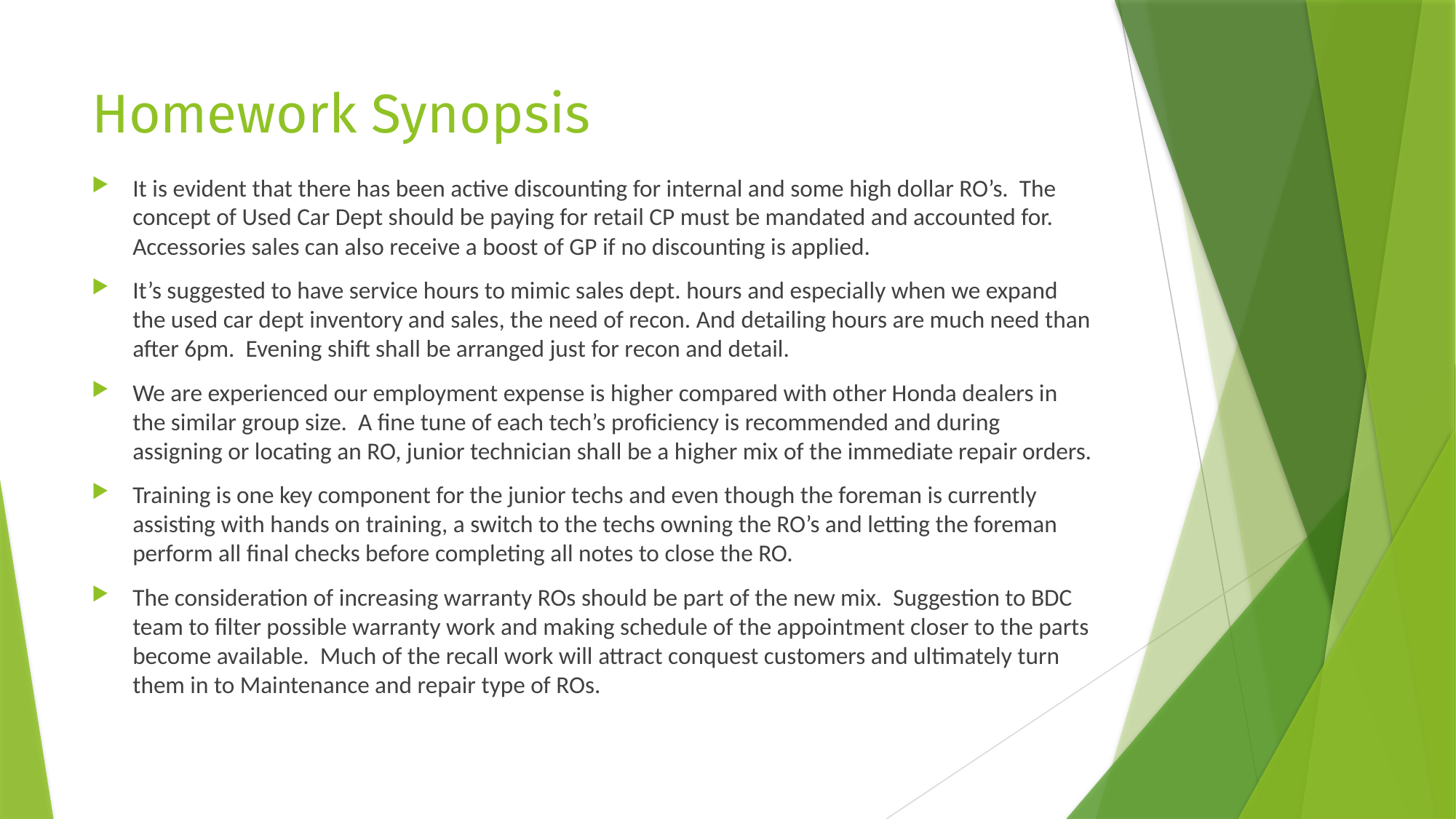

# Homework Synopsis
It is evident that there has been active discounting for internal and some high dollar RO’s.  The concept of Used Car Dept should be paying for retail CP must be mandated and accounted for.   Accessories sales can also receive a boost of GP if no discounting is applied.
It’s suggested to have service hours to mimic sales dept. hours and especially when we expand the used car dept inventory and sales, the need of recon. And detailing hours are much need than after 6pm.  Evening shift shall be arranged just for recon and detail.
We are experienced our employment expense is higher compared with other Honda dealers in the similar group size.  A fine tune of each tech’s proficiency is recommended and during assigning or locating an RO, junior technician shall be a higher mix of the immediate repair orders.
Training is one key component for the junior techs and even though the foreman is currently assisting with hands on training, a switch to the techs owning the RO’s and letting the foreman perform all final checks before completing all notes to close the RO.
The consideration of increasing warranty ROs should be part of the new mix.  Suggestion to BDC team to filter possible warranty work and making schedule of the appointment closer to the parts become available.  Much of the recall work will attract conquest customers and ultimately turn them in to Maintenance and repair type of ROs.